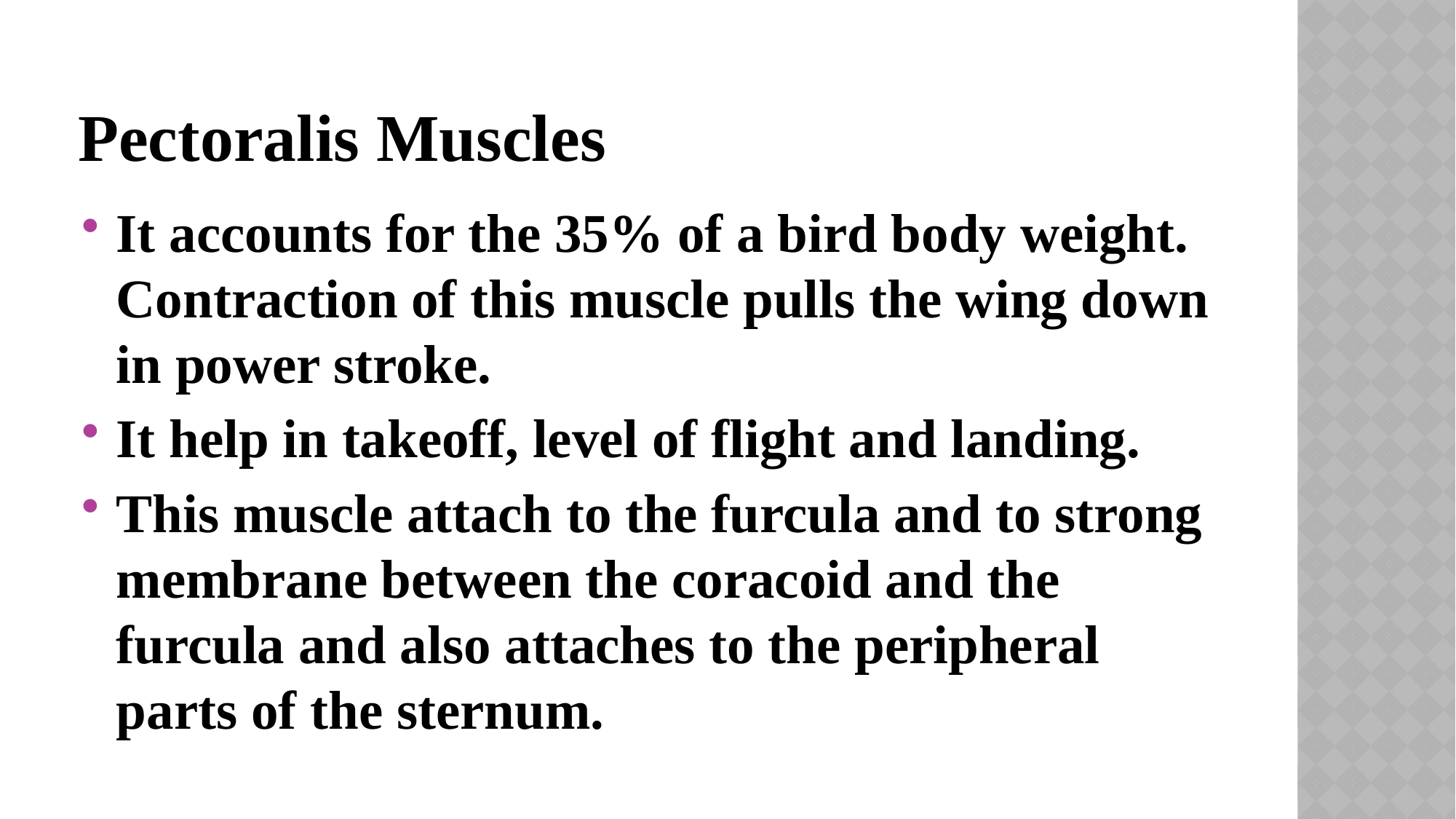

# Pectoralis Muscles
It accounts for the 35% of a bird body weight.  Contraction of this muscle pulls the wing down in power stroke.
It help in takeoff, level of flight and landing.
This muscle attach to the furcula and to strong membrane between the coracoid and the furcula and also attaches to the peripheral parts of the sternum.